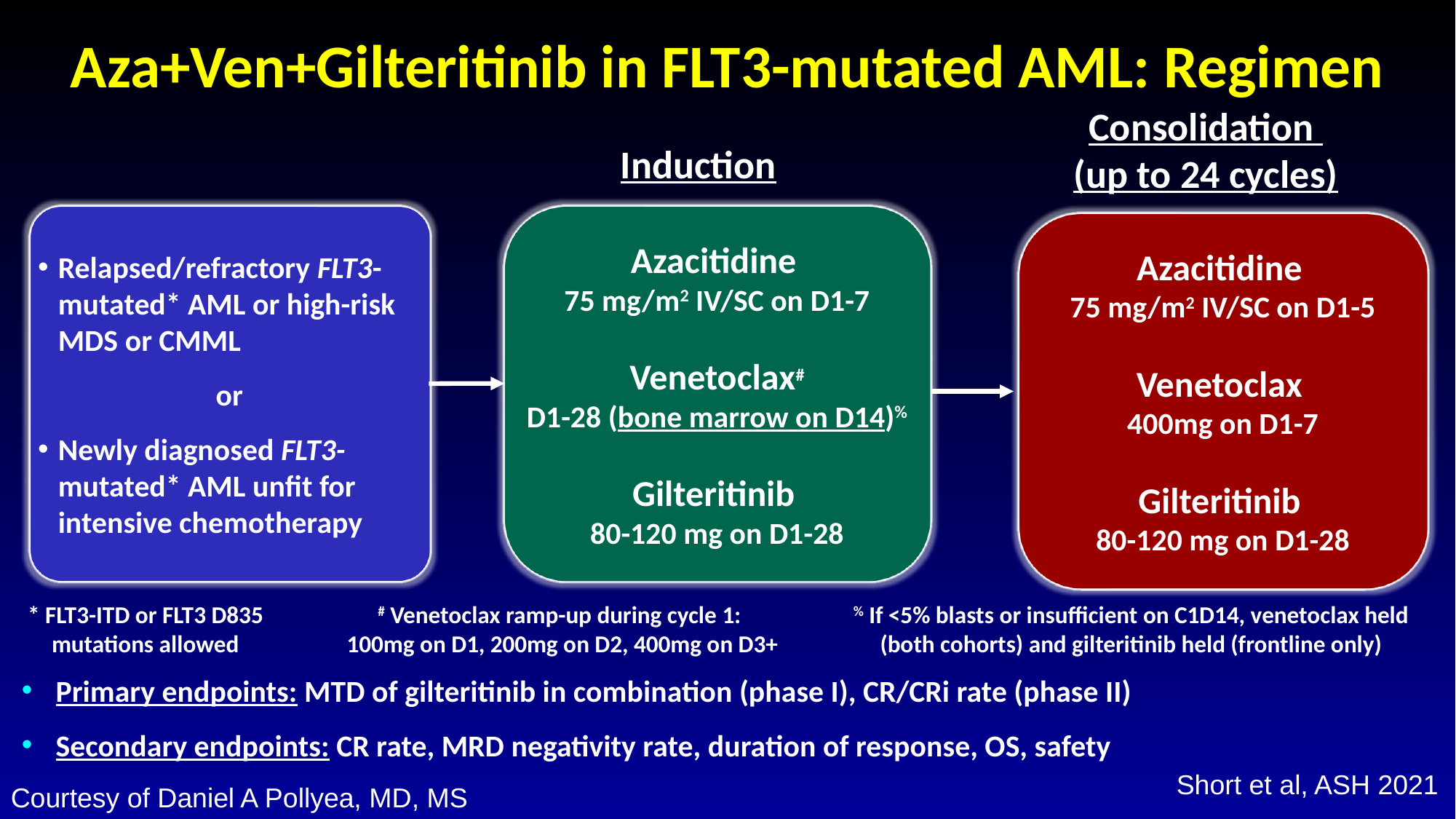

# Aza+Ven+Gilteritinib in FLT3-mutated AML: Regimen
Consolidation
(up to 24 cycles)
Induction
Relapsed/refractory FLT3-mutated* AML or high-risk MDS or CMML
or
Newly diagnosed FLT3-mutated* AML unfit for intensive chemotherapy
Azacitidine
75 mg/m2 IV/SC on D1-7

Venetoclax#
D1-28 (bone marrow on D14)%

Gilteritinib
80-120 mg on D1-28
Azacitidine
75 mg/m2 IV/SC on D1-5

Venetoclax
400mg on D1-7

Gilteritinib
80-120 mg on D1-28
% If <5% blasts or insufficient on C1D14, venetoclax held (both cohorts) and gilteritinib held (frontline only)
* FLT3-ITD or FLT3 D835 mutations allowed
# Venetoclax ramp-up during cycle 1:
100mg on D1, 200mg on D2, 400mg on D3+
Primary endpoints: MTD of gilteritinib in combination (phase I), CR/CRi rate (phase II)
Secondary endpoints: CR rate, MRD negativity rate, duration of response, OS, safety
Short et al, ASH 2021
Courtesy of Daniel A Pollyea, MD, MS